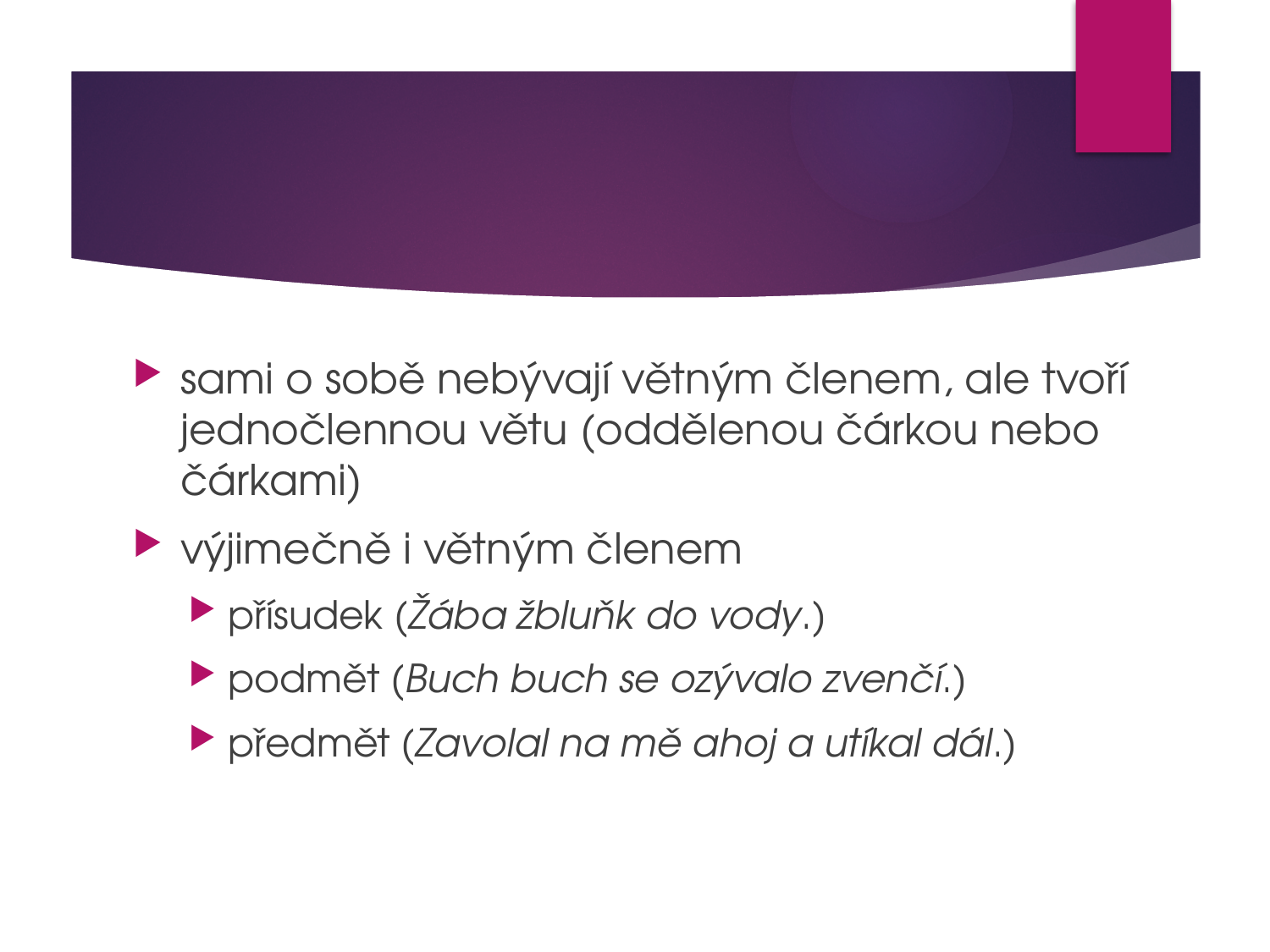

#
sami o sobě nebývají větným členem, ale tvoří jednočlennou větu (oddělenou čárkou nebo čárkami)
výjimečně i větným členem
přísudek (Žába žbluňk do vody.)
podmět (Buch buch se ozývalo zvenčí.)
předmět (Zavolal na mě ahoj a utíkal dál.)